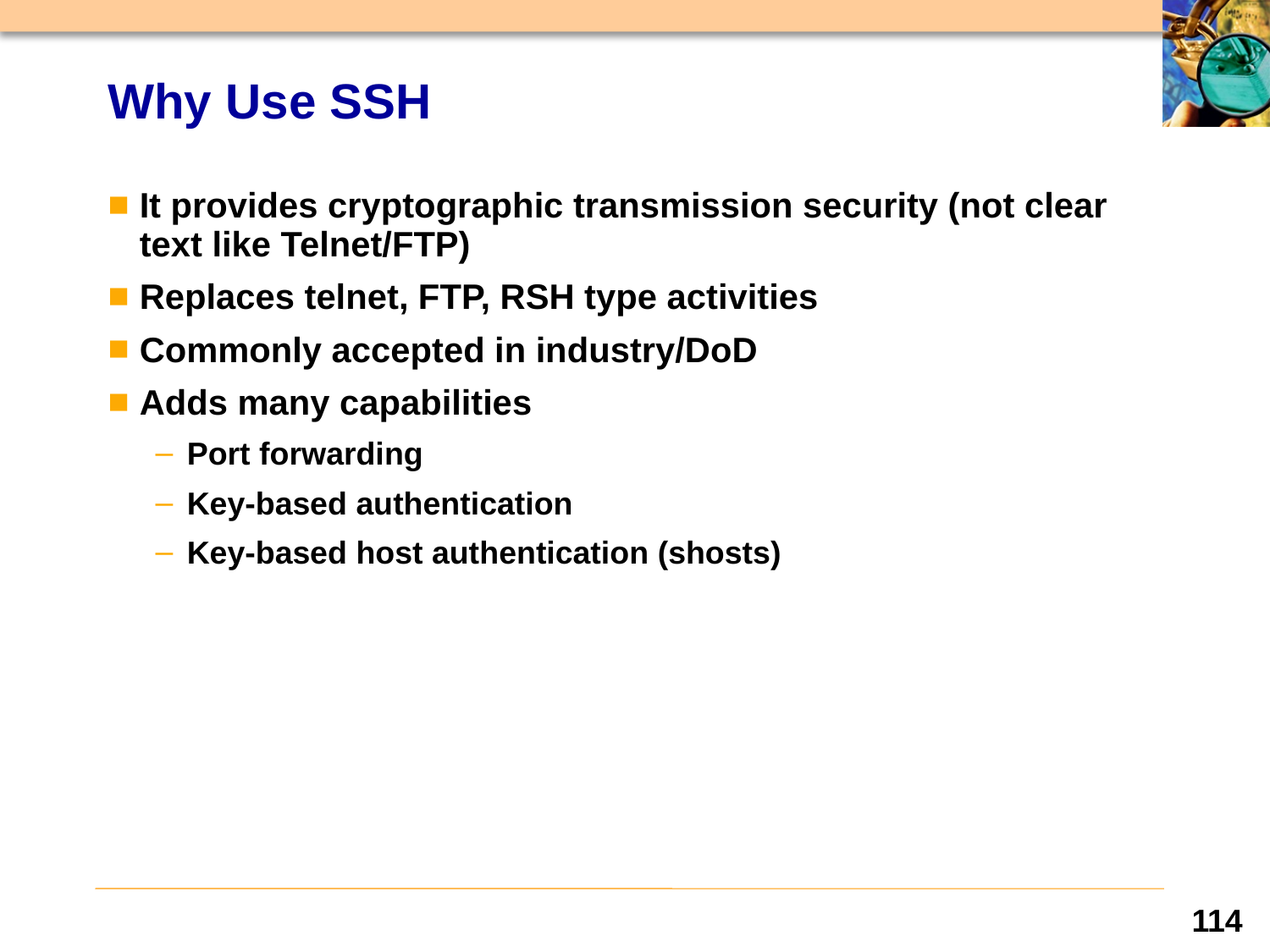

# Why Use SSH
It provides cryptographic transmission security (not clear text like Telnet/FTP)
Replaces telnet, FTP, RSH type activities
Commonly accepted in industry/DoD
Adds many capabilities
Port forwarding
Key-based authentication
Key-based host authentication (shosts)